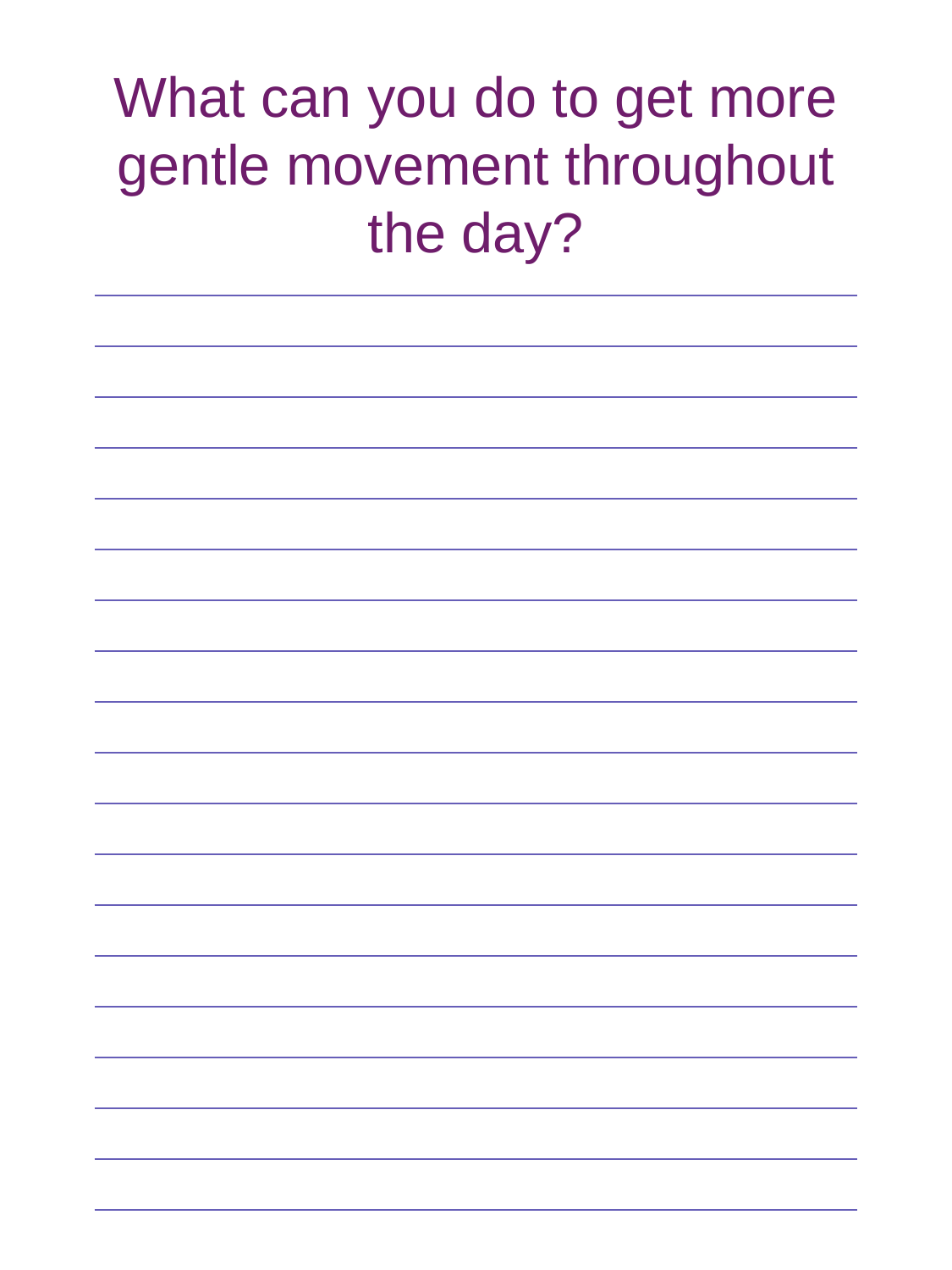

What can you do to get more gentle movement throughout the day?
|  |
| --- |
|  |
|  |
|  |
|  |
|  |
|  |
|  |
|  |
|  |
|  |
|  |
|  |
|  |
|  |
|  |
|  |
|  |